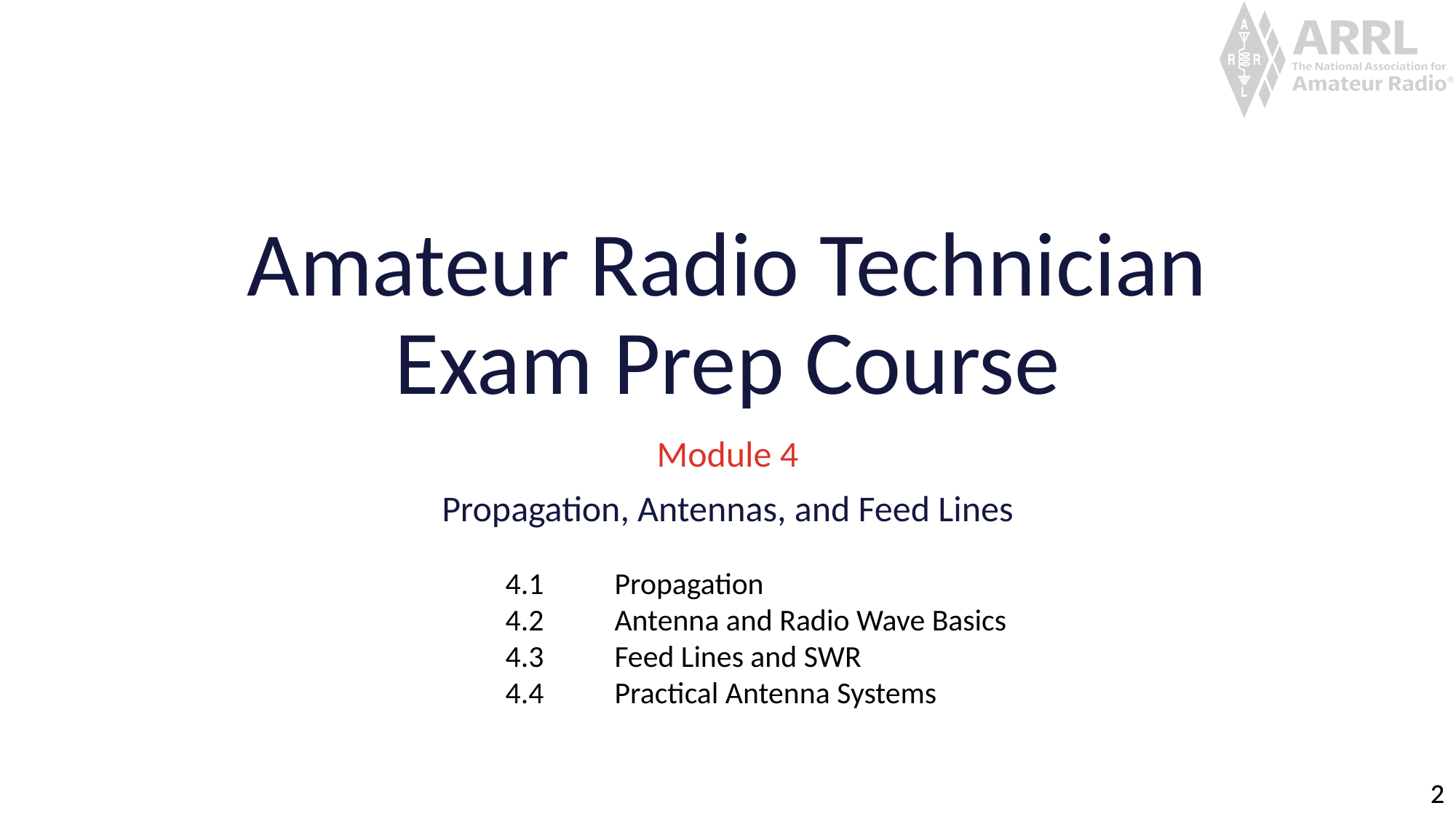

# Amateur Radio Technician Exam Prep Course
Module 4
Propagation, Antennas, and Feed Lines
4.1	Propagation
4.2	Antenna and Radio Wave Basics
4.3	Feed Lines and SWR
4.4	Practical Antenna Systems